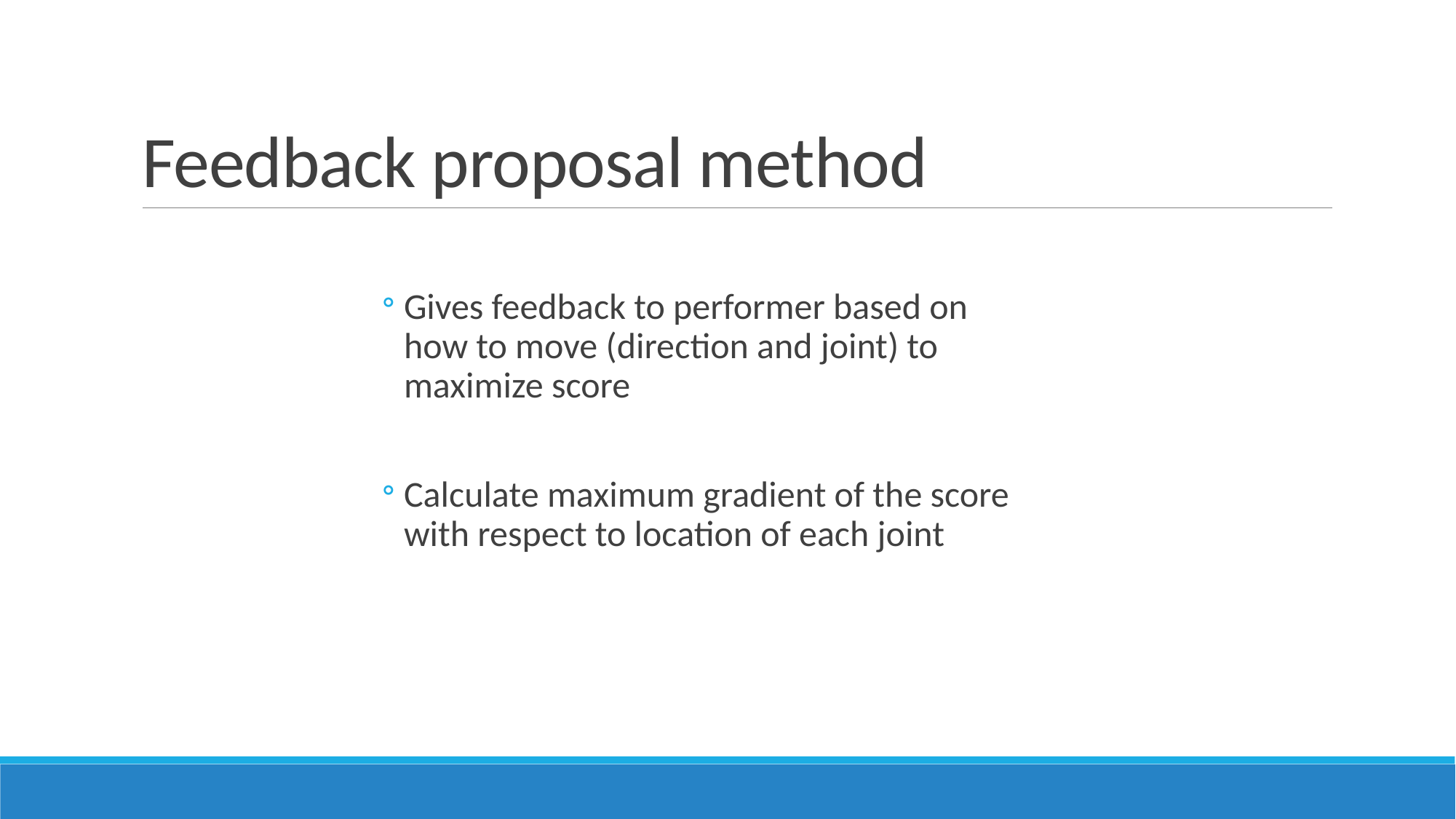

# Feedback proposal method
Gives feedback to performer based on how to move (direction and joint) to maximize score

Calculate maximum gradient of the score with respect to location of each joint